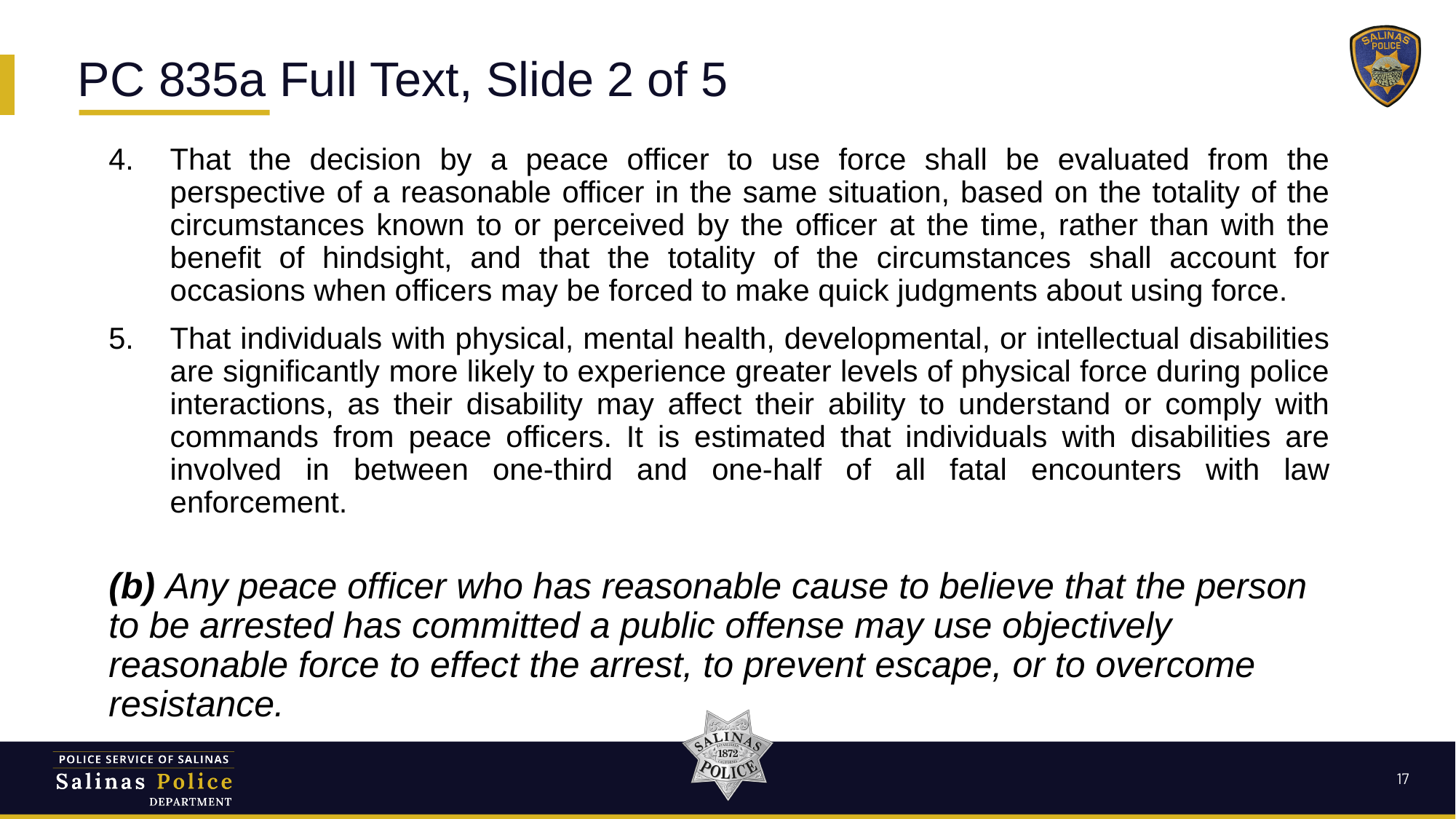

PC 835a Full Text, Slide 2 of 5
That the decision by a peace officer to use force shall be evaluated from the perspective of a reasonable officer in the same situation, based on the totality of the circumstances known to or perceived by the officer at the time, rather than with the benefit of hindsight, and that the totality of the circumstances shall account for occasions when officers may be forced to make quick judgments about using force.
That individuals with physical, mental health, developmental, or intellectual disabilities are significantly more likely to experience greater levels of physical force during police interactions, as their disability may affect their ability to understand or comply with commands from peace officers. It is estimated that individuals with disabilities are involved in between one-third and one-half of all fatal encounters with law enforcement.
(b) Any peace officer who has reasonable cause to believe that the person to be arrested has committed a public offense may use objectively reasonable force to effect the arrest, to prevent escape, or to overcome resistance.